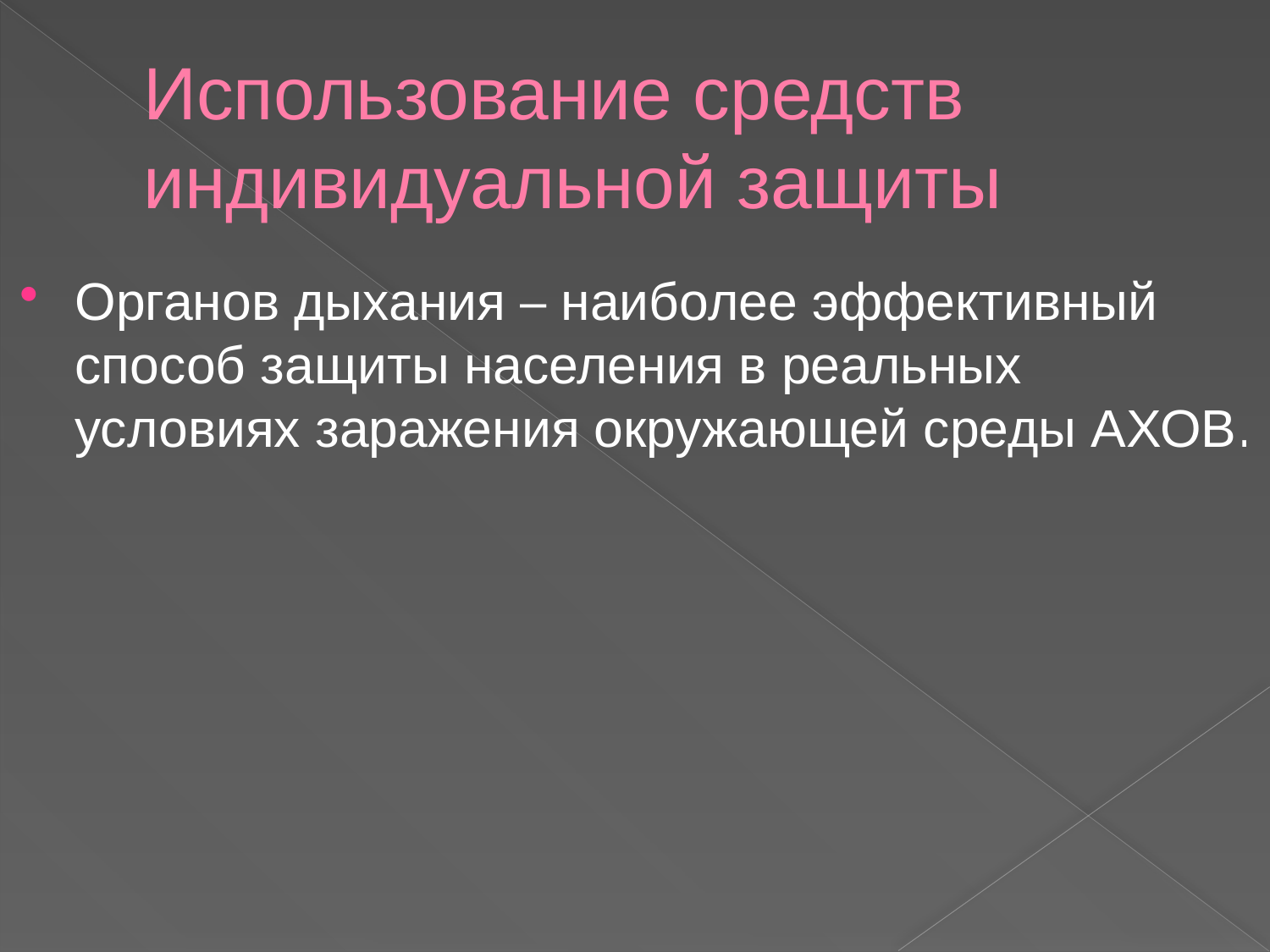

# Использование средств индивидуальной защиты
Органов дыхания – наиболее эффективный способ защиты населения в реальных условиях заражения окружающей среды АХОВ.